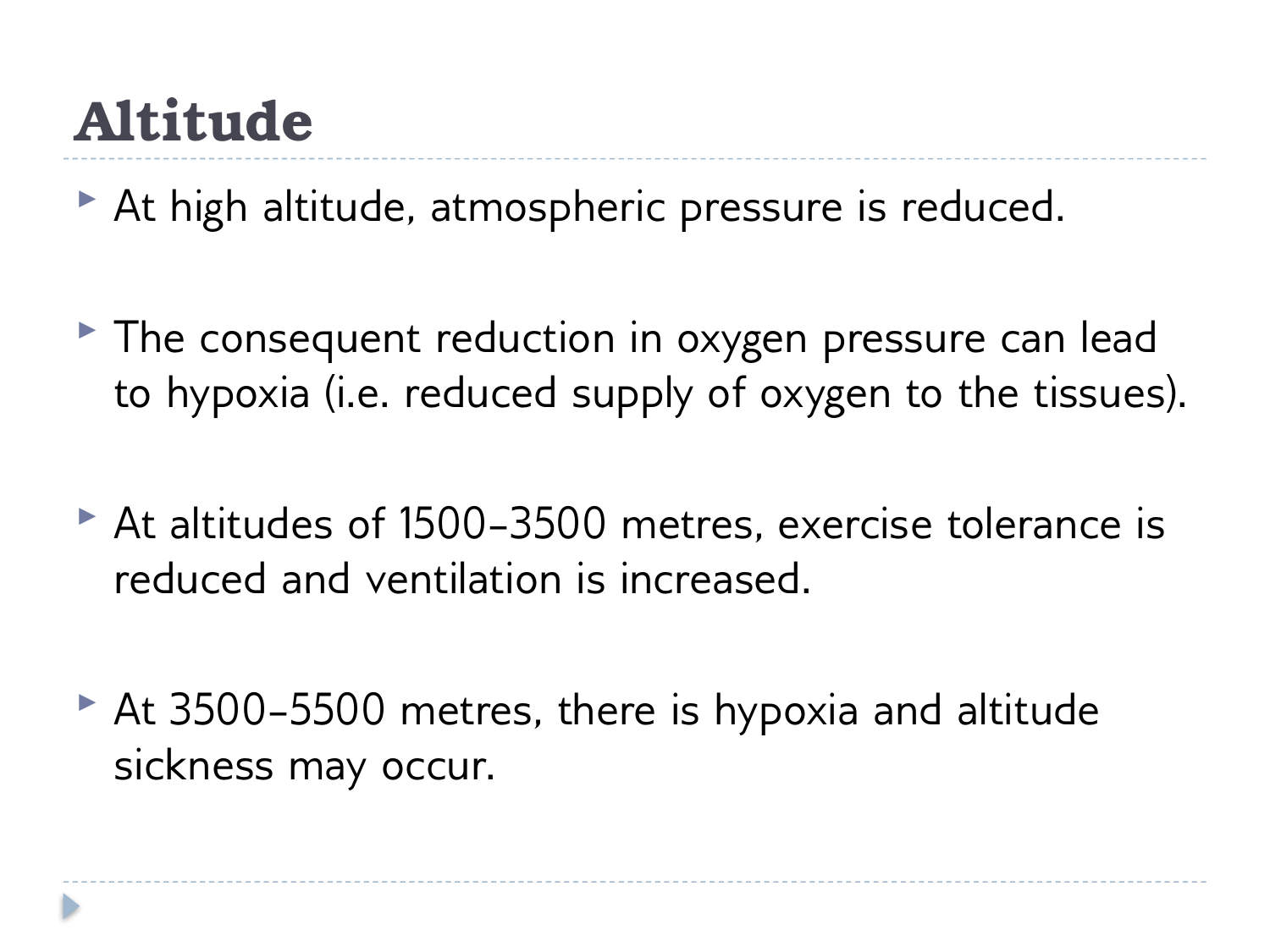

# Altitude
At high altitude, atmospheric pressure is reduced.

The consequent reduction in oxygen pressure can lead to hypoxia (i.e. reduced supply of oxygen to the tissues).

At altitudes of 1500–3500 metres, exercise tolerance is reduced and ventilation is increased.

At 3500–5500 metres, there is hypoxia and altitude sickness may occur.